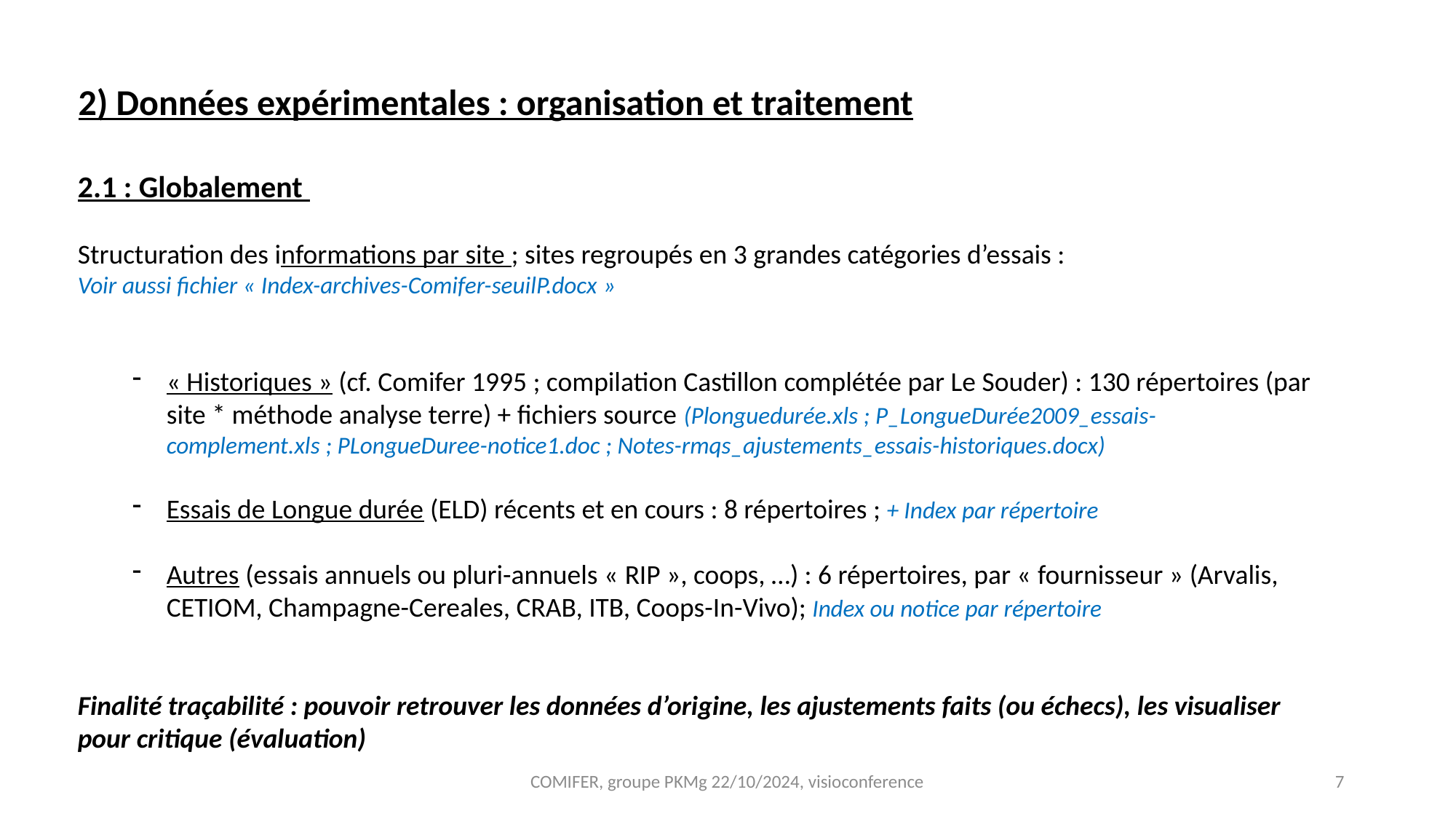

2) Données expérimentales : organisation et traitement

2.1 : Globalement

Structuration des informations par site ; sites regroupés en 3 grandes catégories d’essais :
Voir aussi fichier « Index-archives-Comifer-seuilP.docx »

« Historiques » (cf. Comifer 1995 ; compilation Castillon complétée par Le Souder) : 130 répertoires (par site * méthode analyse terre) + fichiers source (Plonguedurée.xls ; P_LongueDurée2009_essais-complement.xls ; PLongueDuree-notice1.doc ; Notes-rmqs_ajustements_essais-historiques.docx)

Essais de Longue durée (ELD) récents et en cours : 8 répertoires ; + Index par répertoire

Autres (essais annuels ou pluri-annuels « RIP », coops, …) : 6 répertoires, par « fournisseur » (Arvalis, CETIOM, Champagne-Cereales, CRAB, ITB, Coops-In-Vivo); Index ou notice par répertoire

Finalité traçabilité : pouvoir retrouver les données d’origine, les ajustements faits (ou échecs), les visualiser pour critique (évaluation)
COMIFER, groupe PKMg 22/10/2024, visioconference
7